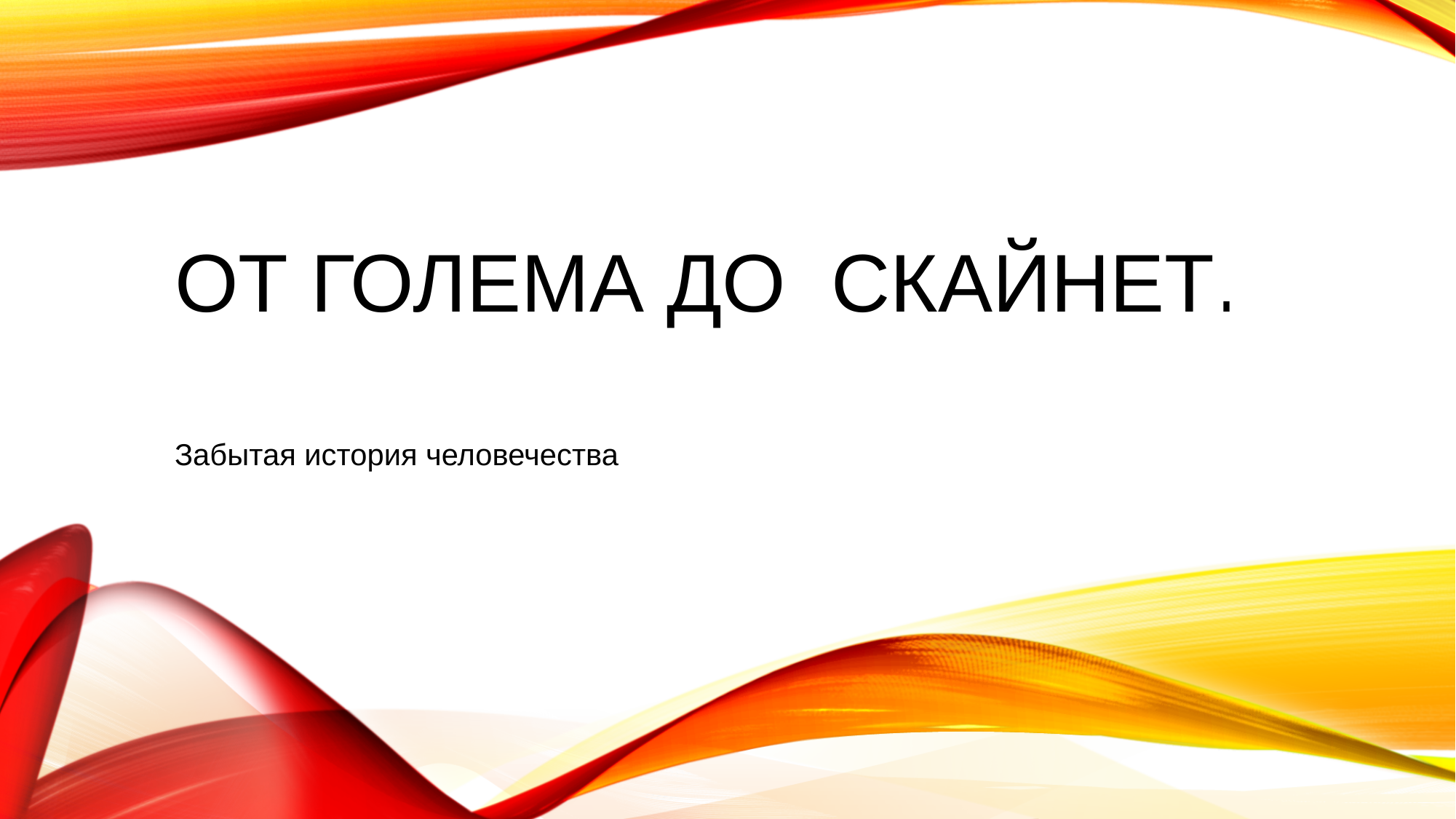

# от Голема до  Скайнет.
Забытая история человечества